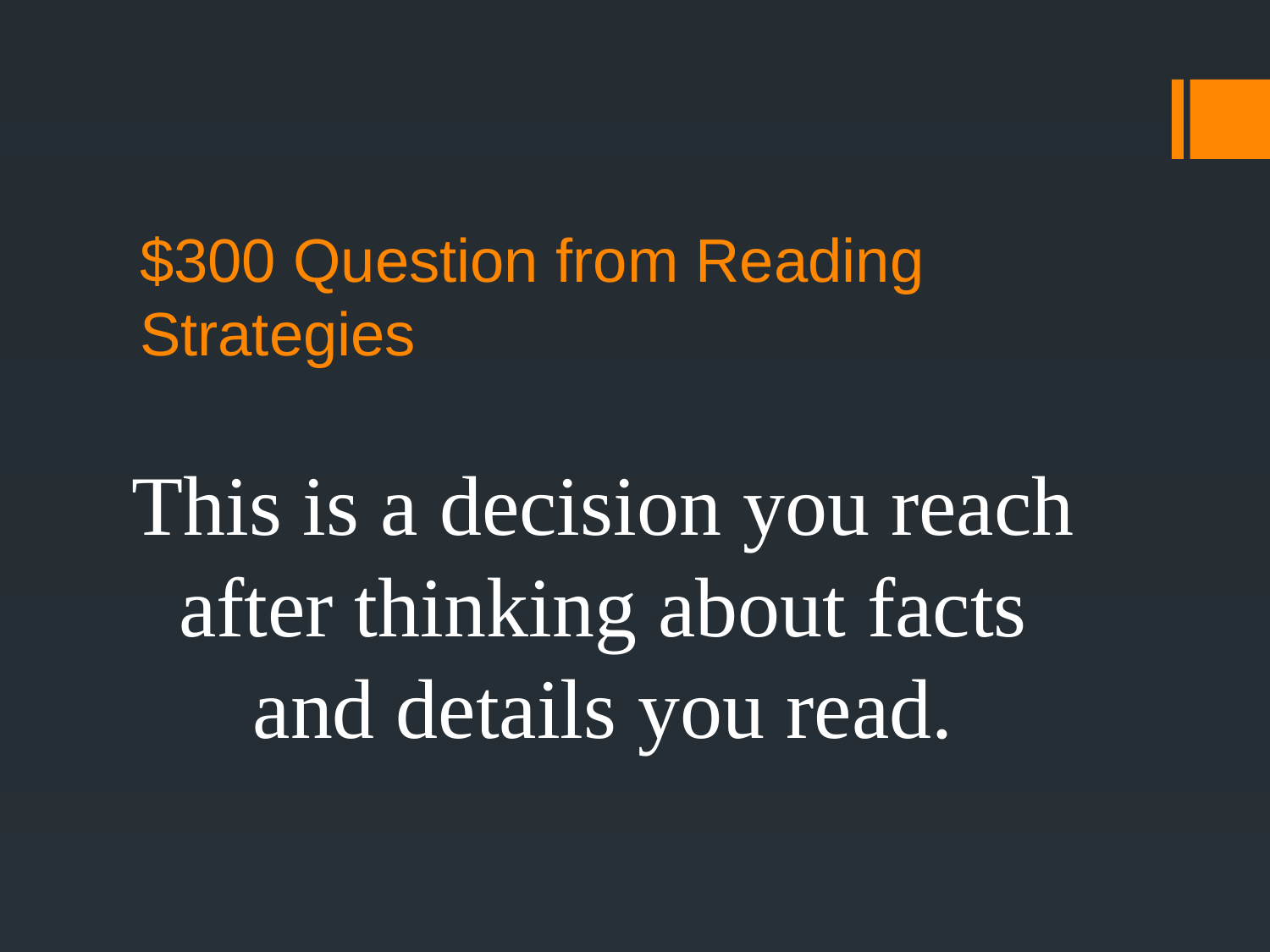

# $300 Question from Reading Strategies
This is a decision you reach after thinking about facts and details you read.